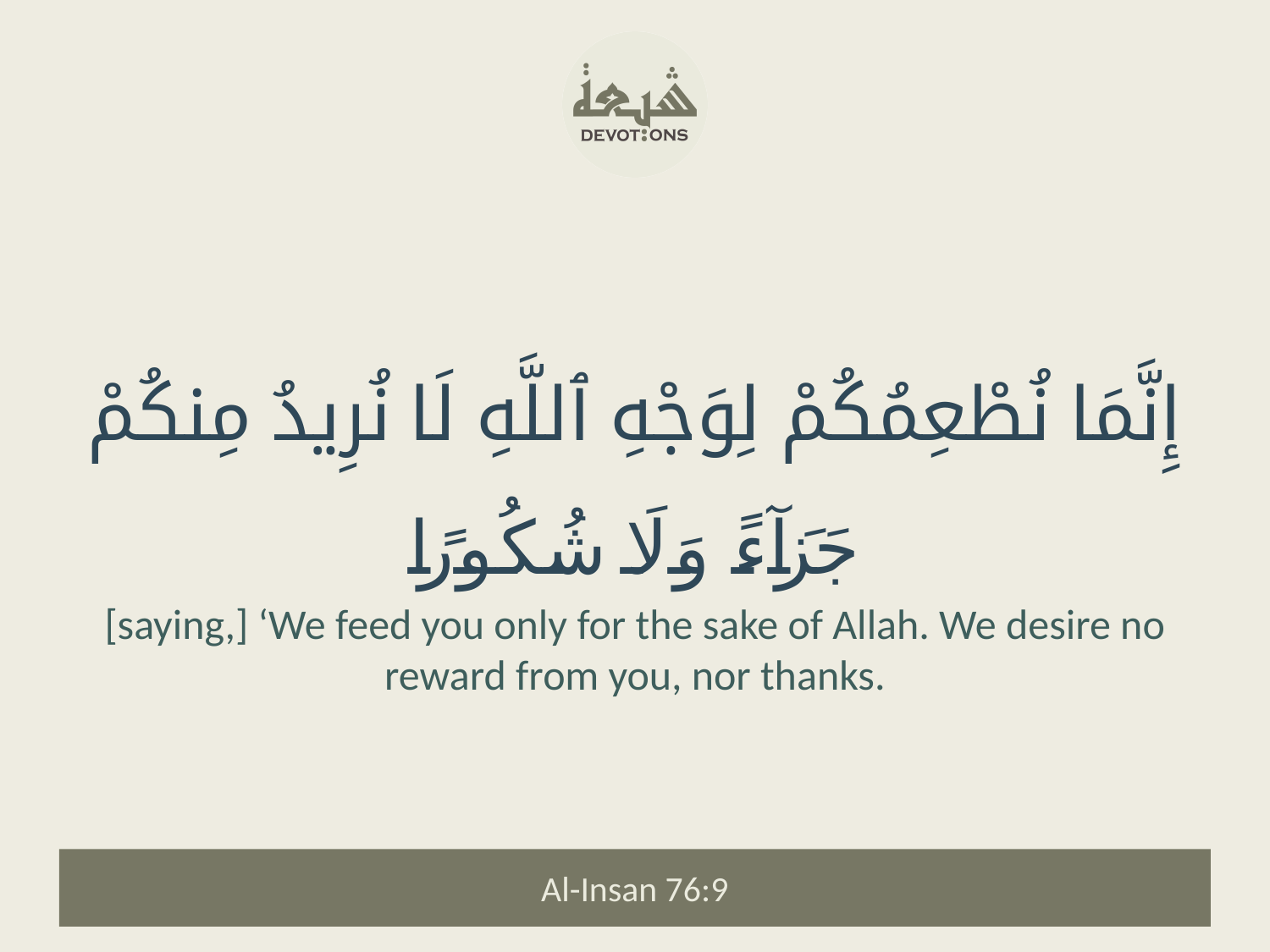

إِنَّمَا نُطْعِمُكُمْ لِوَجْهِ ٱللَّهِ لَا نُرِيدُ مِنكُمْ جَزَآءً وَلَا شُكُورًا
[saying,] ‘We feed you only for the sake of Allah. We desire no reward from you, nor thanks.
Al-Insan 76:9